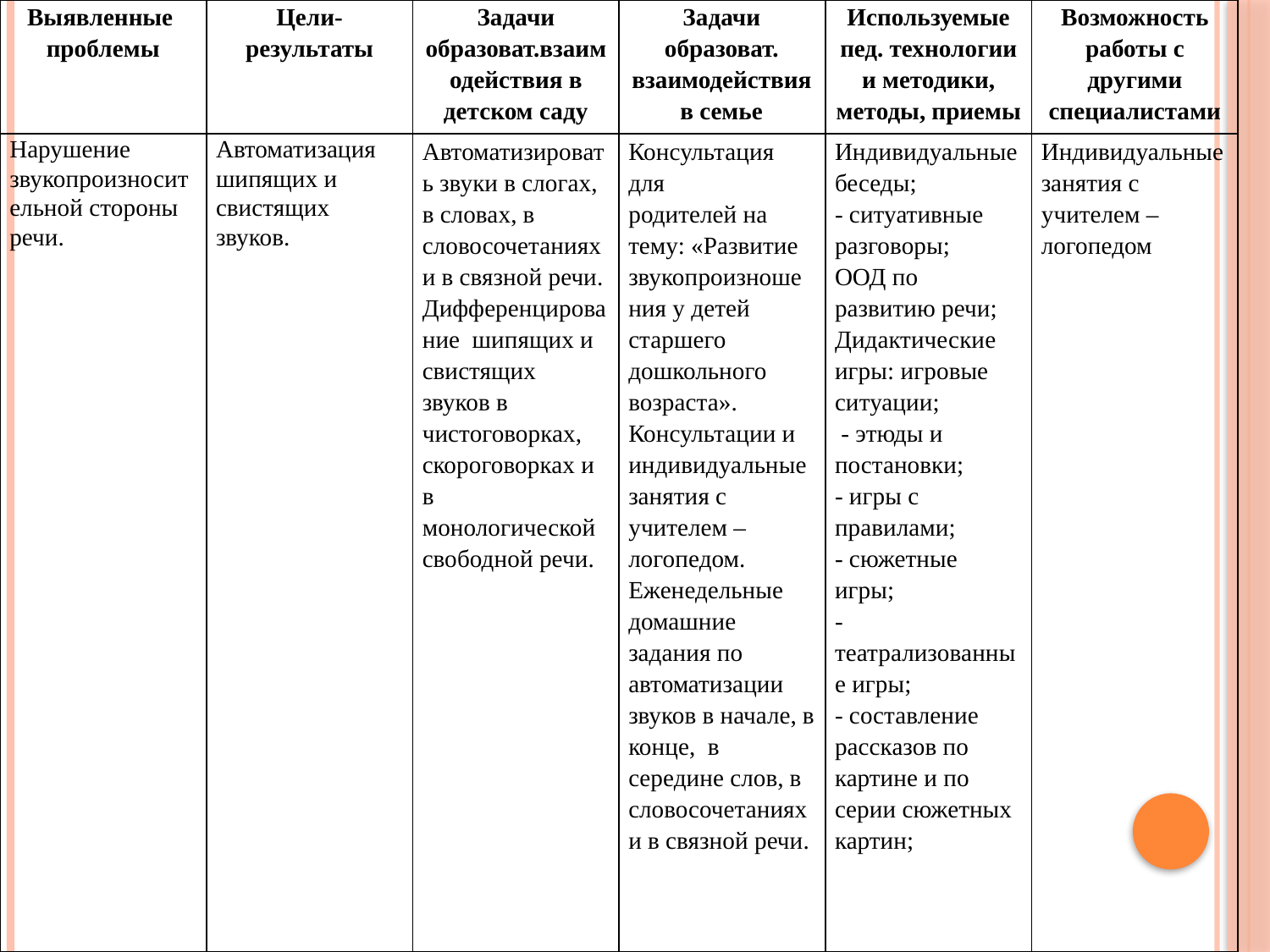

| Выявленные проблемы | Цели-результаты | Задачи образоват.взаимодействия в детском саду | Задачи образоват. взаимодействия в семье | Используемые пед. технологии и методики, методы, приемы | Возможность работы с другими специалистами |
| --- | --- | --- | --- | --- | --- |
| Нарушение звукопроизносительной стороны речи. | Автоматизация шипящих и свистящих звуков. | Автоматизировать звуки в слогах, в словах, в словосочетаниях и в связной речи. Дифференцирование шипящих и свистящих звуков в чистоговорках, скороговорках и в монологической свободной речи. | Консультация для родителей на тему: «Развитие звукопроизношения у детей старшего дошкольного возраста». Консультации и индивидуальные занятия с учителем – логопедом. Еженедельные домашние задания по автоматизации звуков в начале, в конце, в середине слов, в словосочетаниях и в связной речи. | Индивидуальные беседы; - ситуативные разговоры; ООД по развитию речи; Дидактические игры: игровые ситуации; - этюды и постановки; - игры с правилами; - сюжетные игры; - театрализованные игры; - составление рассказов по картине и по серии сюжетных картин; | Индивидуальные занятия с учителем – логопедом |